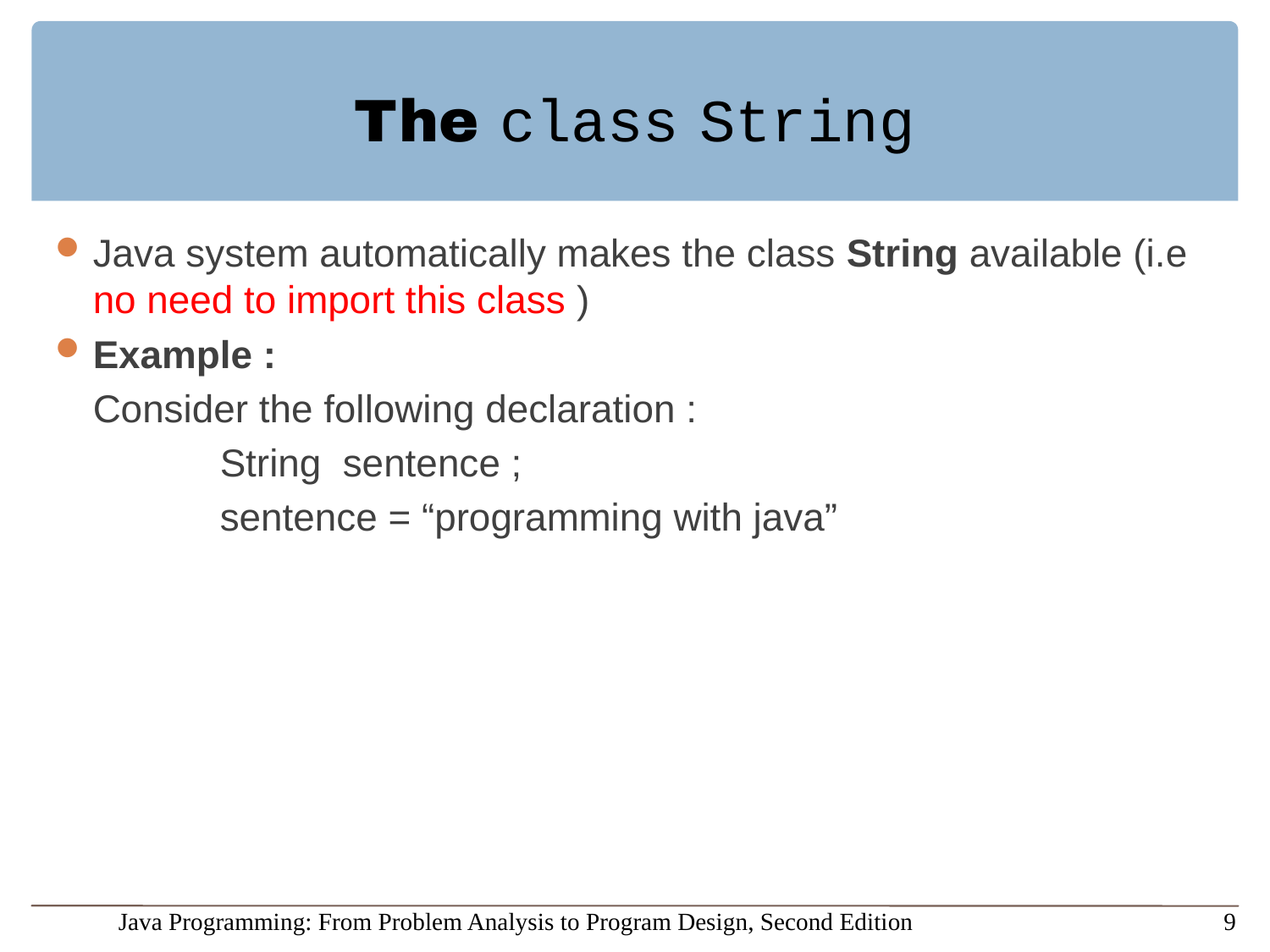

# The class String
Java system automatically makes the class String available (i.e no need to import this class )
Example :
	Consider the following declaration :
		String  sentence ;
		sentence = “programming with java”
Java Programming: From Problem Analysis to Program Design, Second Edition
9